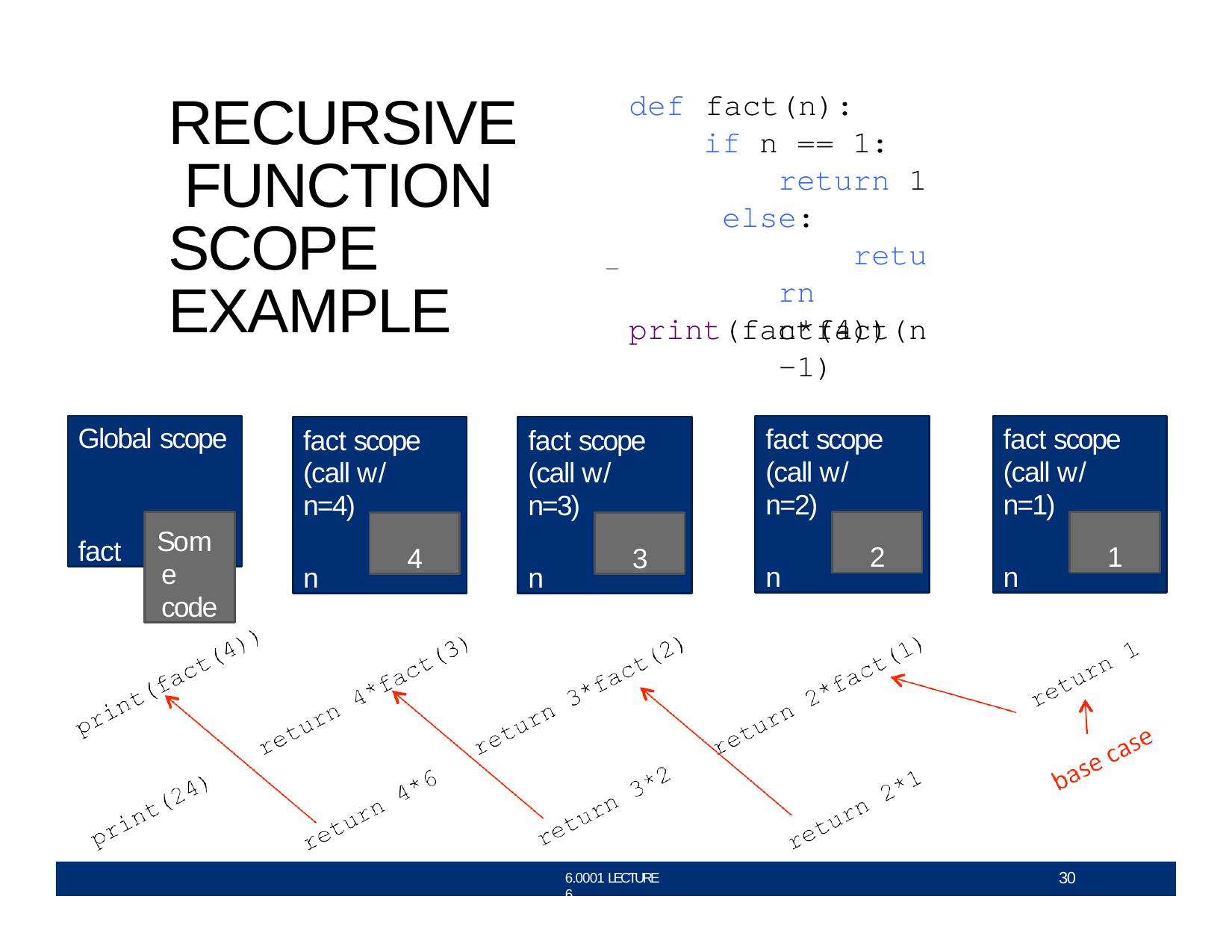

RECURSIVE  FUNCTION  SCOPE  EXAMPLE
# def	fact(n):
if n == 1:
return 1  else:
return n*fact(n-1)

print(fact(4))
Global scope

fact
fact scope  (call w/ n=2)

n
fact scope  (call w/ n=1)

n
fact scope  (call w/ n=4)

n
fact scope  (call w/ n=3)

n
Some  code
2
1
4
3

30
6.0001 LECTURE 6